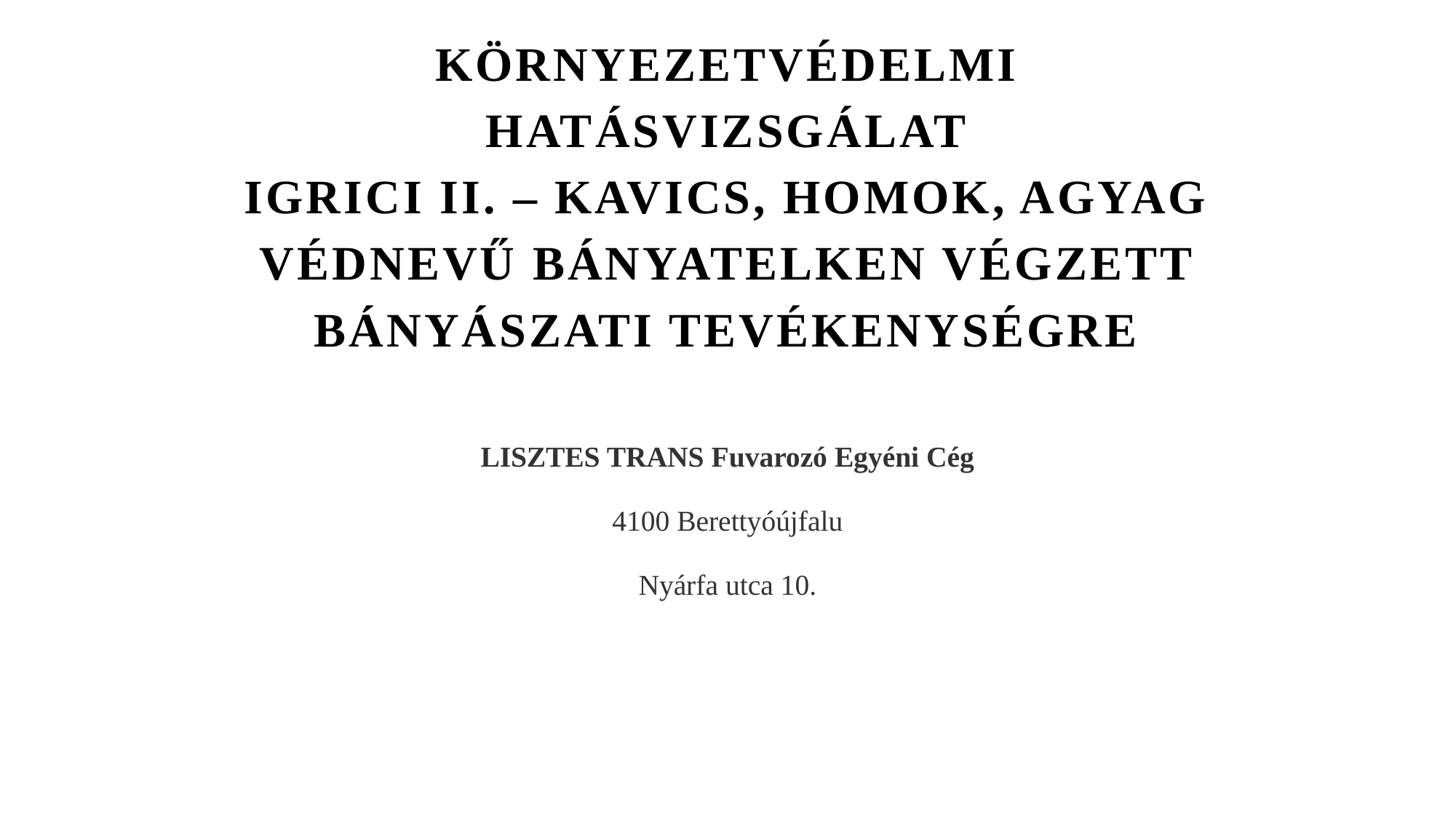

Környezetvédelmi hatásvizsgálat
Igrici II. – kavics, homok, agyag
védnevű bányatelken végzett bányászati tevékenységre
LISZTES TRANS Fuvarozó Egyéni Cég
4100 Berettyóújfalu
Nyárfa utca 10.